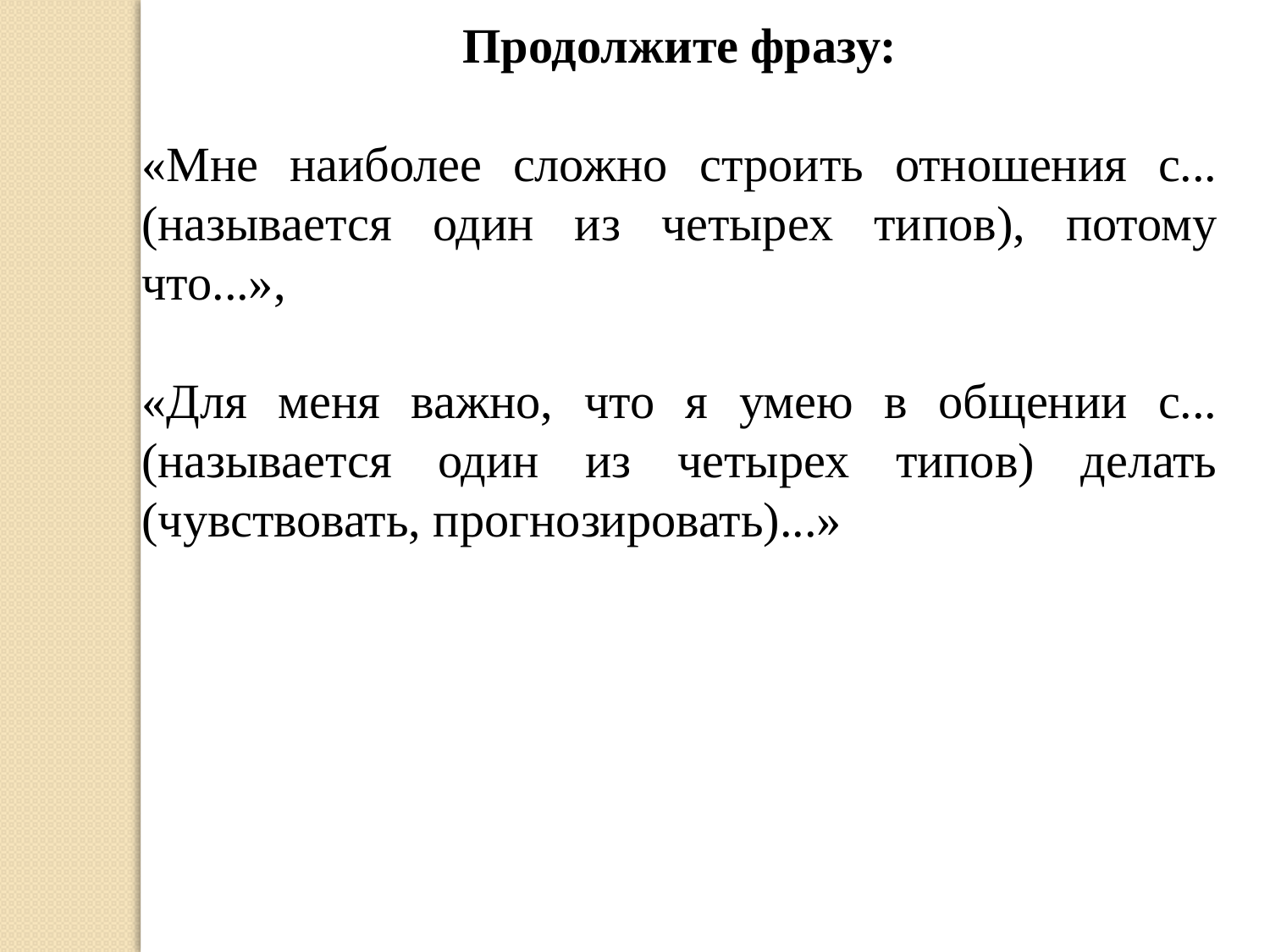

Продолжите фразу:

«Мне наиболее сложно строить отношения с... (называется один из четырех типов), потому что...»,

«Для меня важно, что я умею в общении с... (называется один из четырех типов) делать (чувствовать, прогнозировать)...»